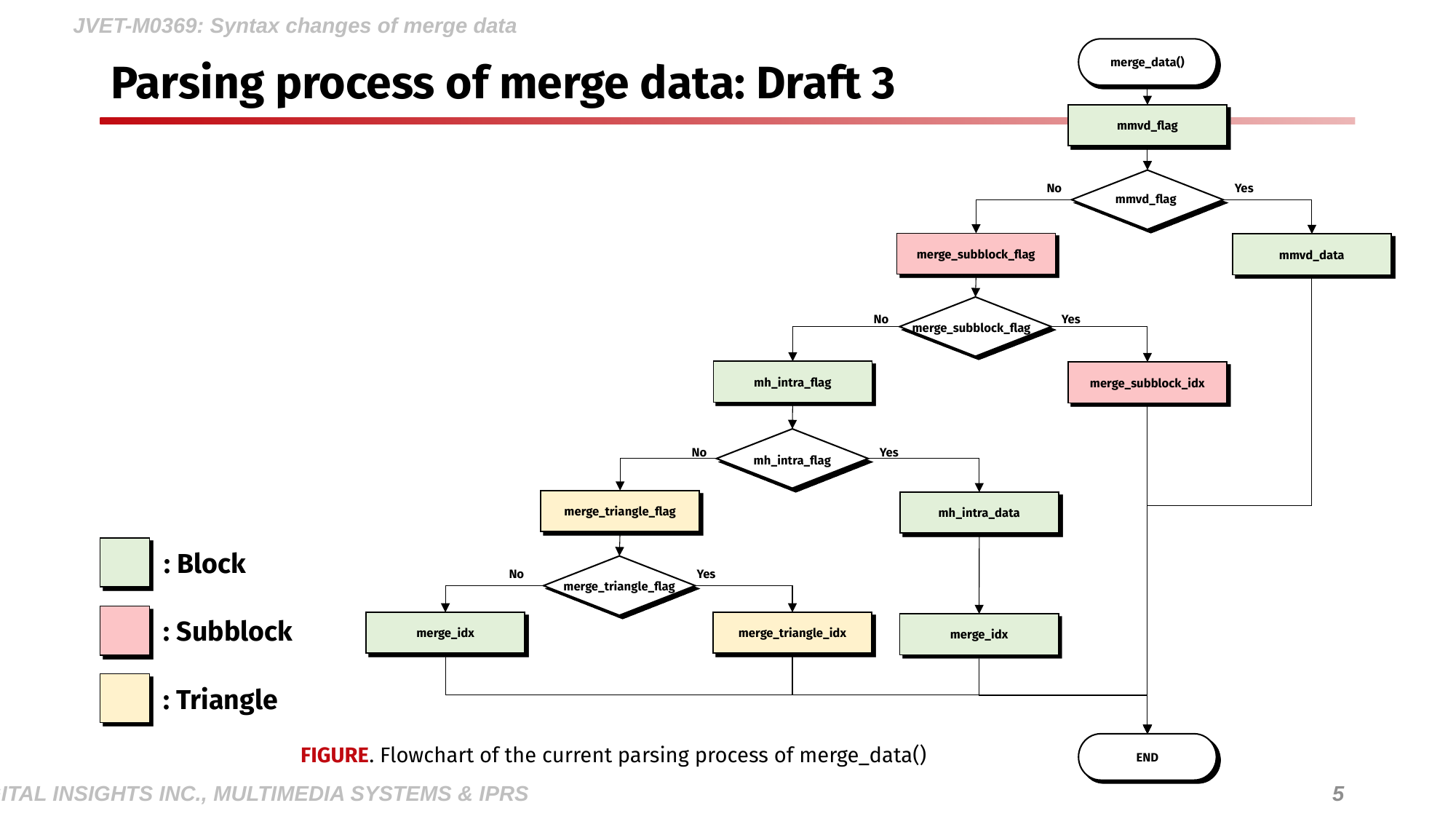

merge_data()
mmvd_flag

No
Yes
mmvd_flag
merge_subblock_flag
mmvd_data

No
Yes
merge_subblock_flag
mh_intra_flag
merge_subblock_idx

No
Yes
mh_intra_flag
merge_triangle_flag
mh_intra_data

Yes
No
merge_triangle_flag
merge_idx
merge_triangle_idx
merge_idx
END
# Parsing process of merge data: Draft 3

: Block

: Subblock

: Triangle
FIGURE. Flowchart of the current parsing process of merge_data()
5